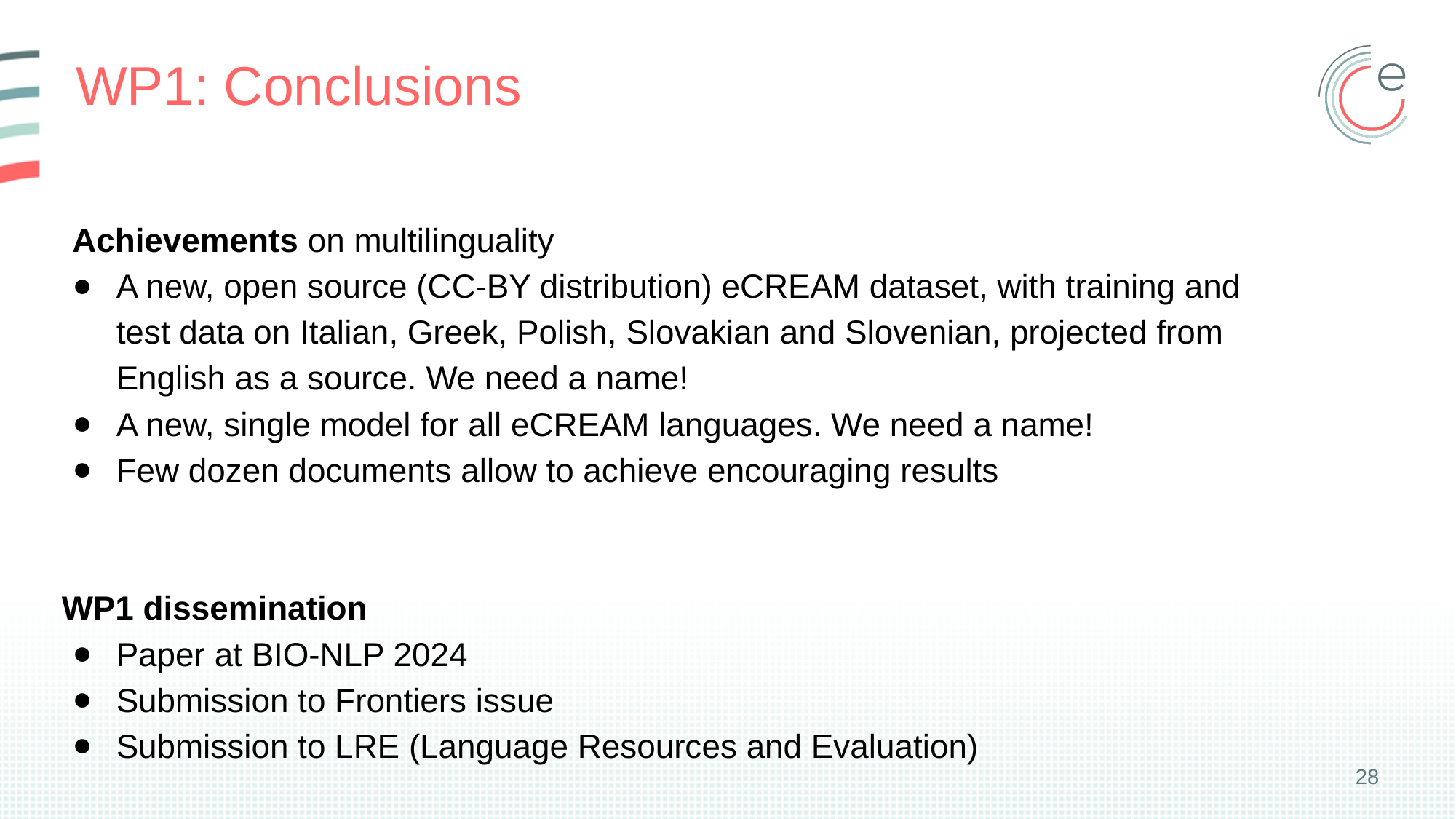

# WP1: Conclusions
Achievements on multilinguality
A new, open source (CC-BY distribution) eCREAM dataset, with training and test data on Italian, Greek, Polish, Slovakian and Slovenian, projected from English as a source. We need a name!
A new, single model for all eCREAM languages. We need a name!
Few dozen documents allow to achieve encouraging results

WP1 dissemination
Paper at BIO-NLP 2024
Submission to Frontiers issue
Submission to LRE (Language Resources and Evaluation)